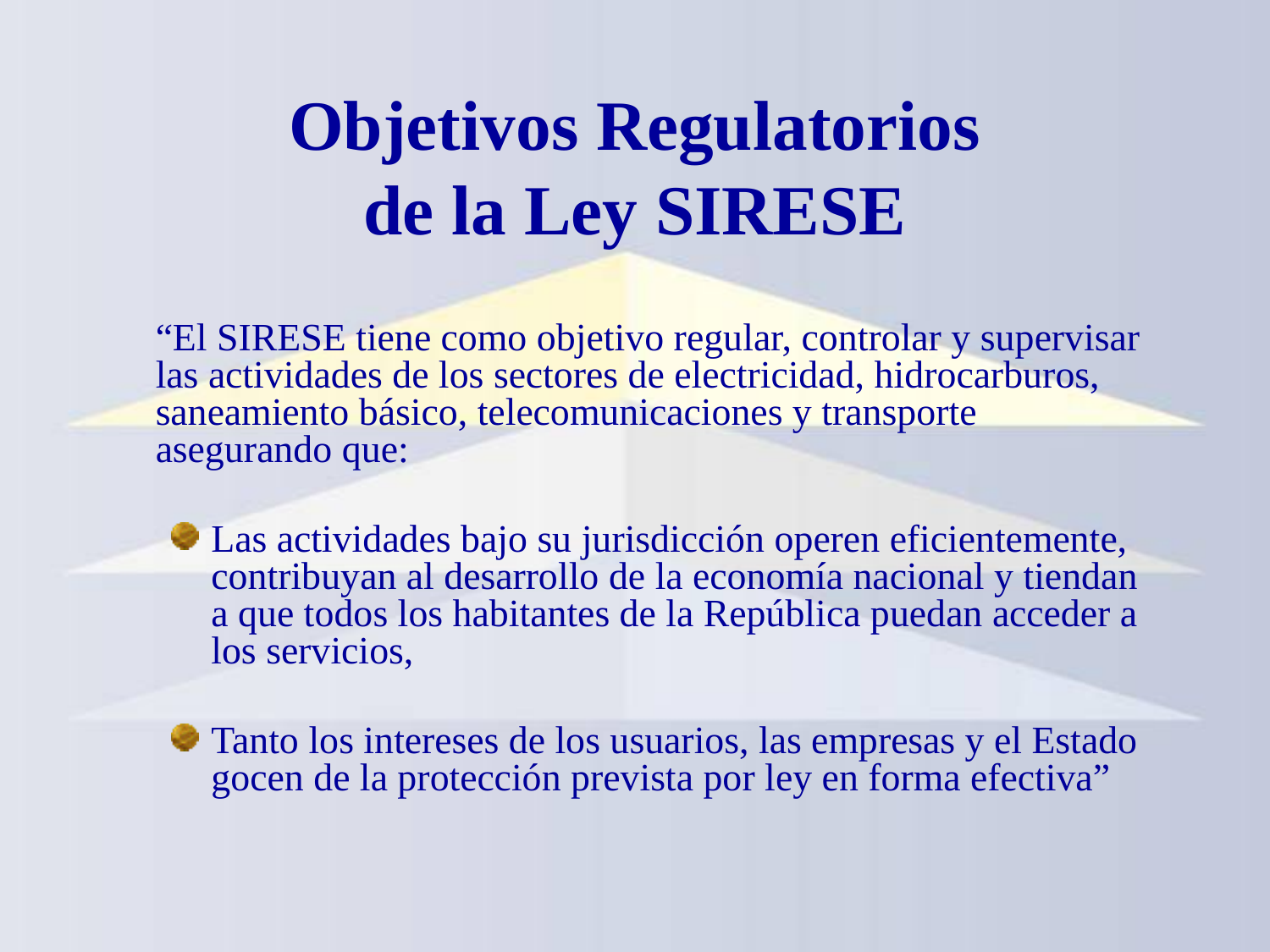

# Objetivos Regulatorios de la Ley SIRESE
	“El SIRESE tiene como objetivo regular, controlar y supervisar las actividades de los sectores de electricidad, hidrocarburos, saneamiento básico, telecomunicaciones y transporte asegurando que:

Las actividades bajo su jurisdicción operen eficientemente, contribuyan al desarrollo de la economía nacional y tiendan a que todos los habitantes de la República puedan acceder a los servicios,

Tanto los intereses de los usuarios, las empresas y el Estado gocen de la protección prevista por ley en forma efectiva”